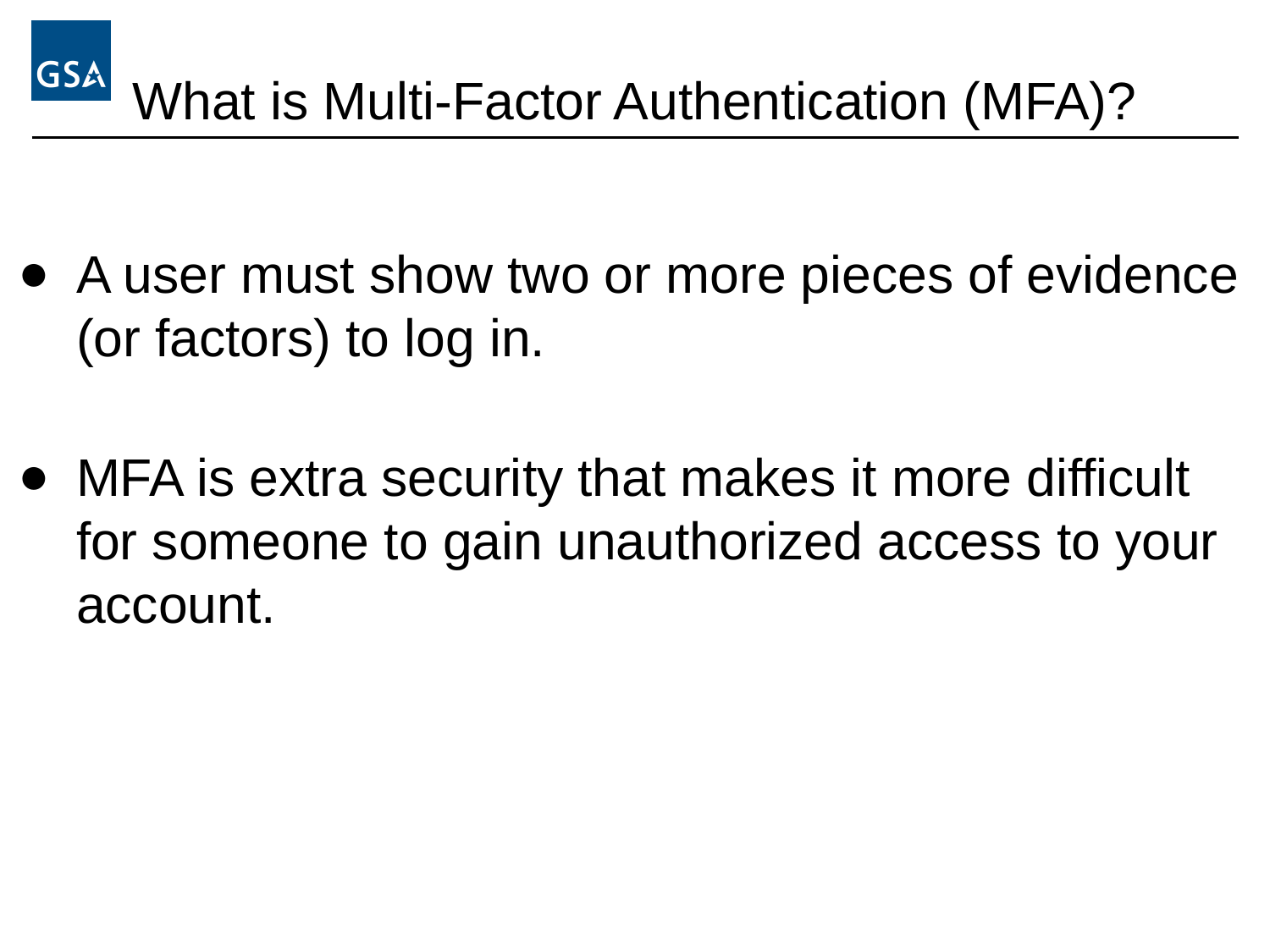

# What is Multi-Factor Authentication (MFA)?
A user must show two or more pieces of evidence (or factors) to log in.

MFA is extra security that makes it more difficult for someone to gain unauthorized access to your account.